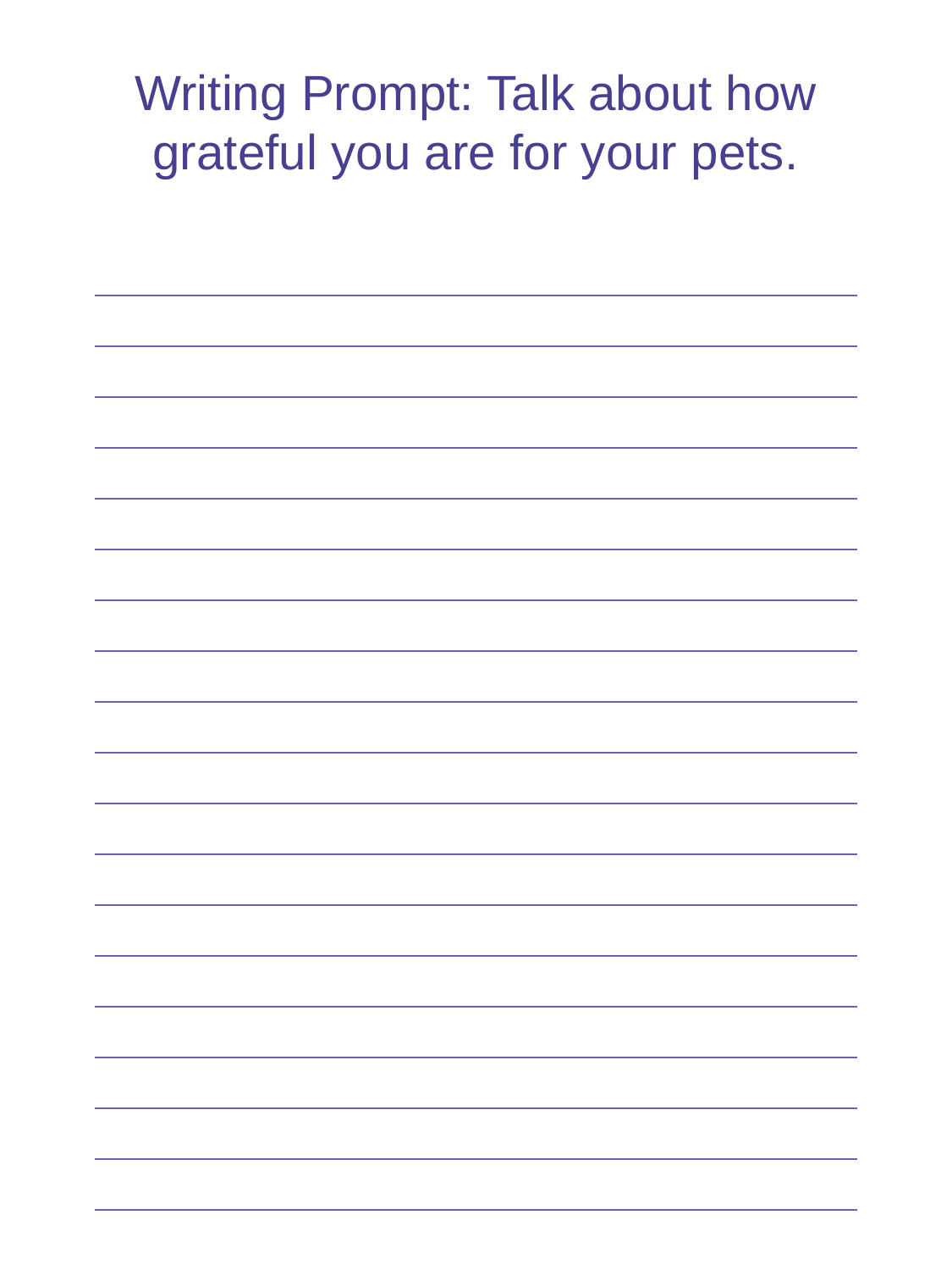

Writing Prompt: Talk about how grateful you are for your pets.
|  |
| --- |
|  |
|  |
|  |
|  |
|  |
|  |
|  |
|  |
|  |
|  |
|  |
|  |
|  |
|  |
|  |
|  |
|  |